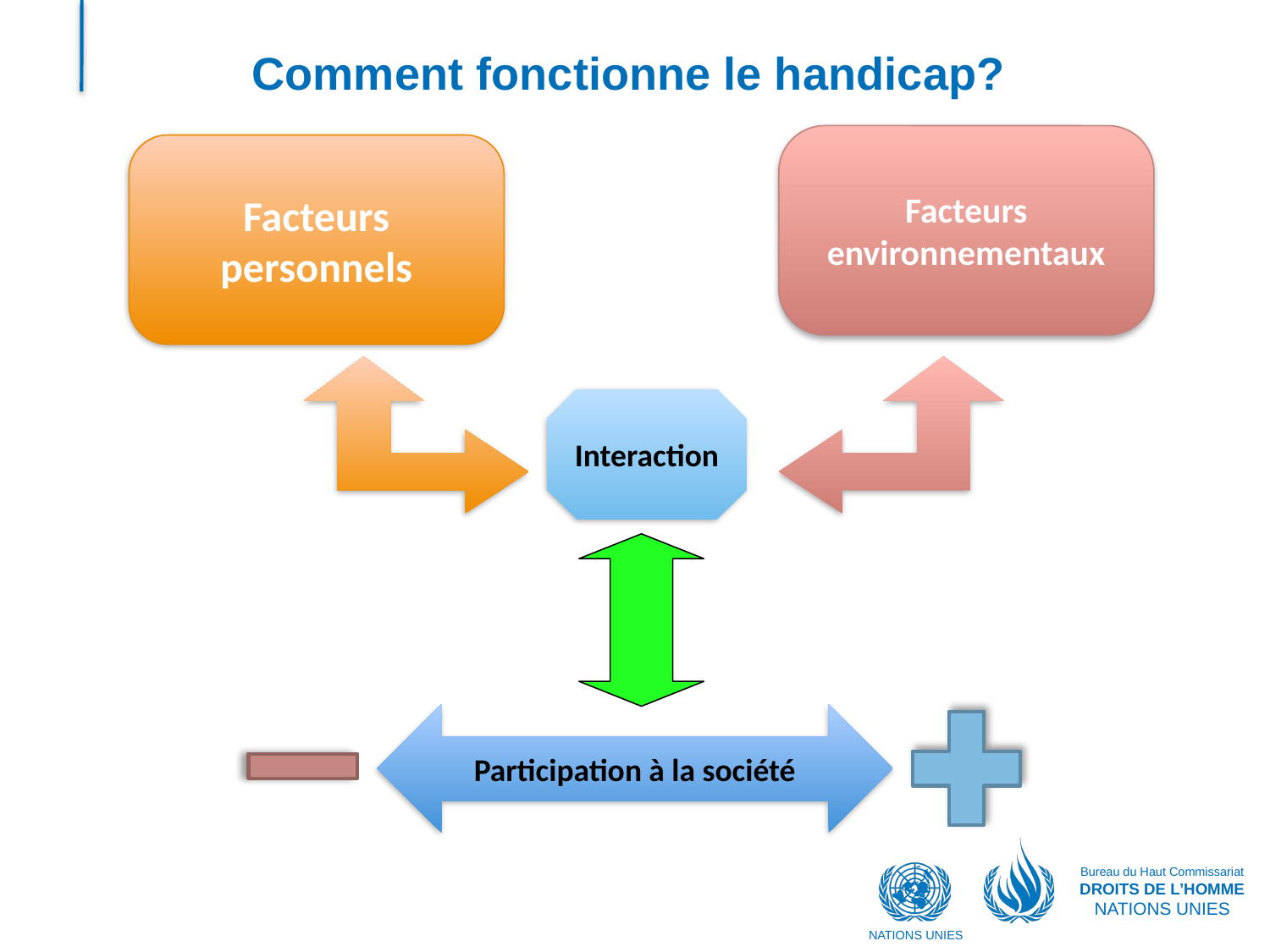

# Comment fonctionne le handicap?

Facteurs environnementaux

Facteurs personnels

Interaction

Participation à la société

Bureau du Haut Commissariat
DROITS DE L’HOMME
NATIONS UNIES
NATIONS UNIES